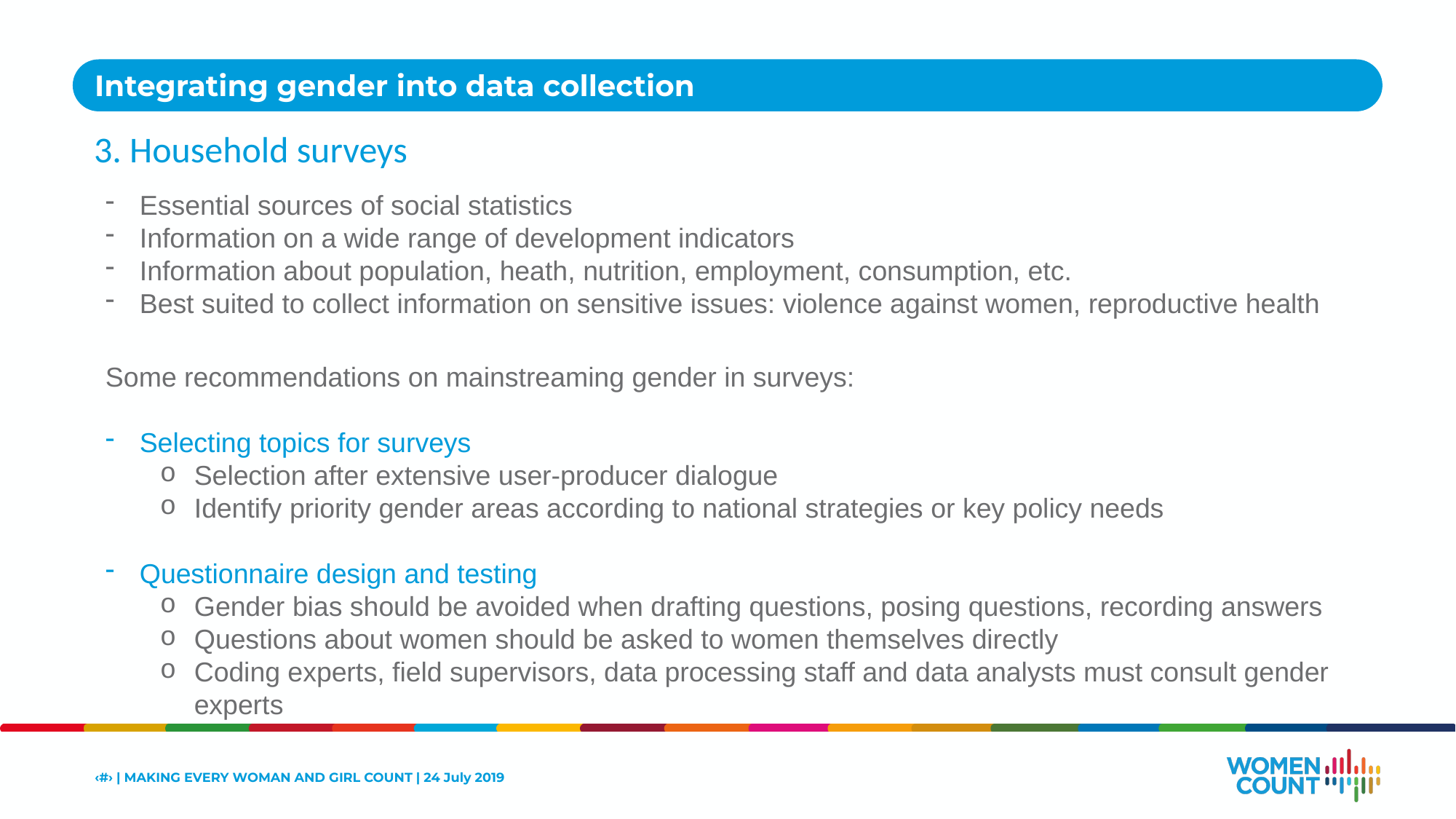

Integrating gender into data collection

3. Household surveys
Essential sources of social statistics
Information on a wide range of development indicators
Information about population, heath, nutrition, employment, consumption, etc.
Best suited to collect information on sensitive issues: violence against women, reproductive health

Some recommendations on mainstreaming gender in surveys:

Selecting topics for surveys
Selection after extensive user-producer dialogue
Identify priority gender areas according to national strategies or key policy needs

Questionnaire design and testing
Gender bias should be avoided when drafting questions, posing questions, recording answers
Questions about women should be asked to women themselves directly
Coding experts, field supervisors, data processing staff and data analysts must consult gender experts

‹#› | MAKING EVERY WOMAN AND GIRL COUNT | 24 July 2019